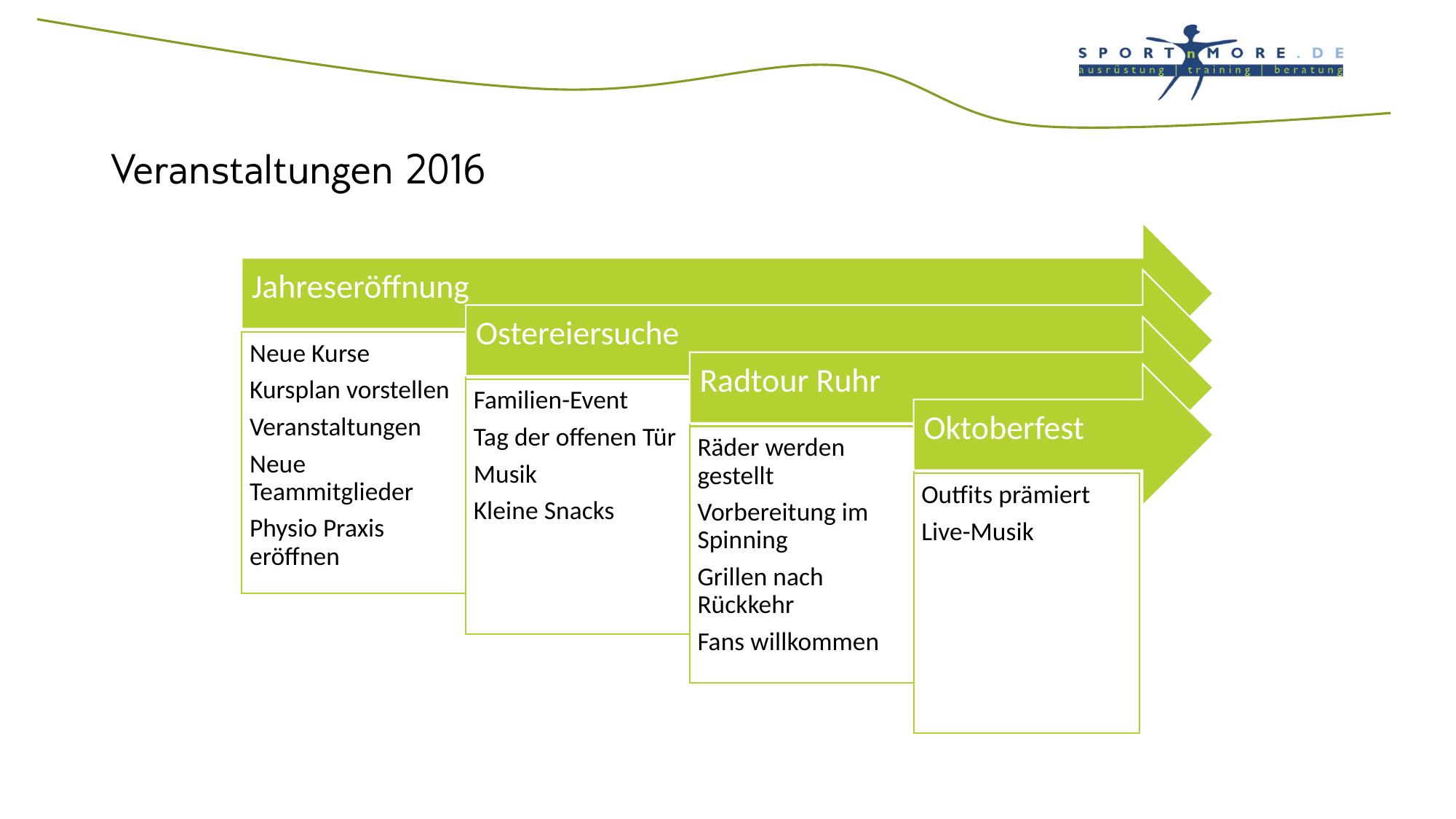

# Veranstaltungen 2016
Jahreseröffnung
Neue Kurse
Kursplan vorstellen
Veranstaltungen
Neue Teammitglieder
Physio Praxis eröffnen
Ostereiersuche
Familien-Event
Tag der offenen Tür
Musik
Kleine Snacks
Radtour Ruhr
Räder werden gestellt
Vorbereitung im Spinning
Grillen nach Rückkehr
Fans willkommen
Oktoberfest
Outfits prämiert
Live-Musik